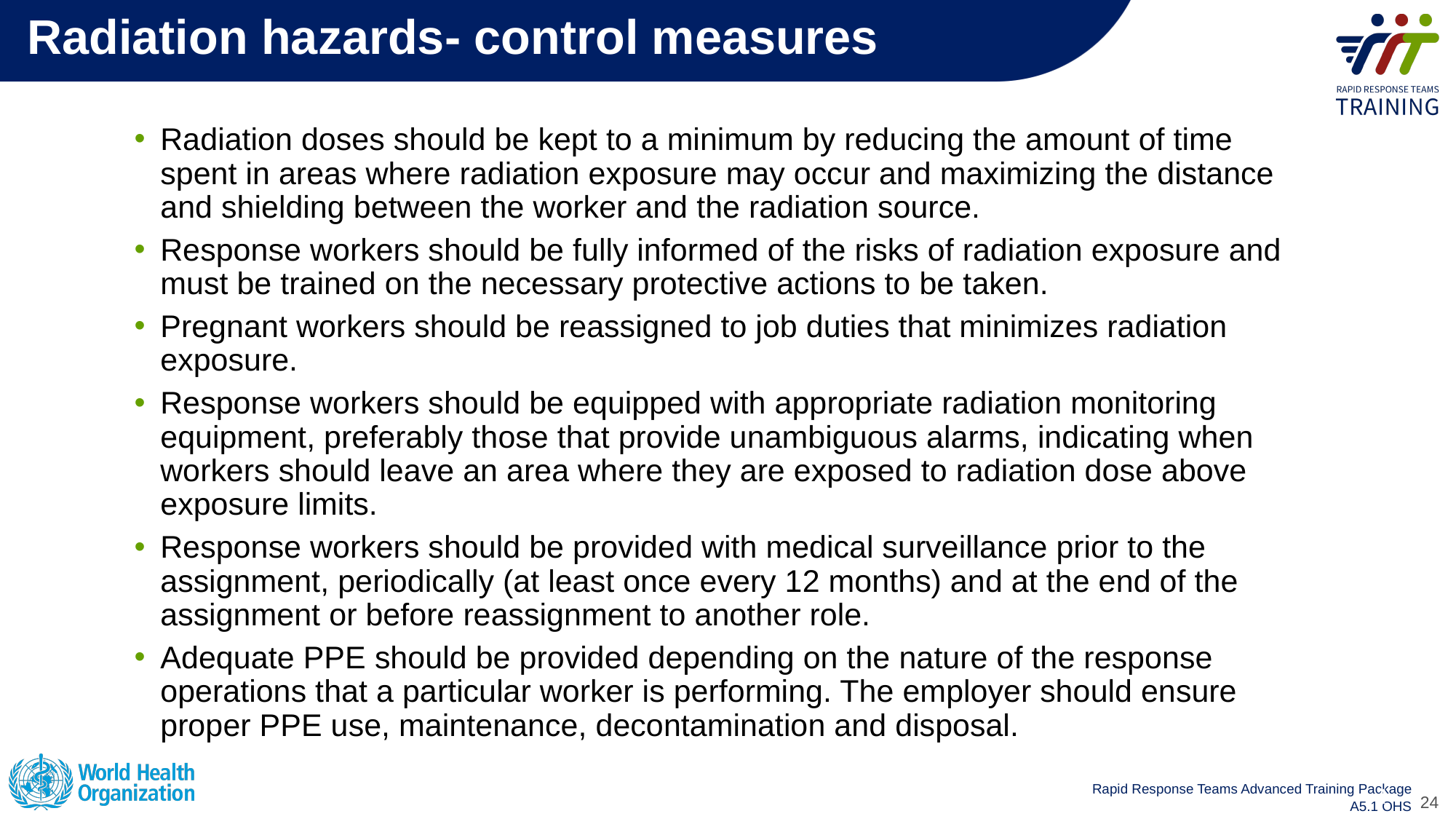

Radiation hazards- control measures
Radiation doses should be kept to a minimum by reducing the amount of time spent in areas where radiation exposure may occur and maximizing the distance and shielding between the worker and the radiation source.
Response workers should be fully informed of the risks of radiation exposure and must be trained on the necessary protective actions to be taken.
Pregnant workers should be reassigned to job duties that minimizes radiation exposure.
Response workers should be equipped with appropriate radiation monitoring equipment, preferably those that provide unambiguous alarms, indicating when workers should leave an area where they are exposed to radiation dose above exposure limits.
Response workers should be provided with medical surveillance prior to the assignment, periodically (at least once every 12 months) and at the end of the assignment or before reassignment to another role.
Adequate PPE should be provided depending on the nature of the response operations that a particular worker is performing. The employer should ensure proper PPE use, maintenance, decontamination and disposal.
24